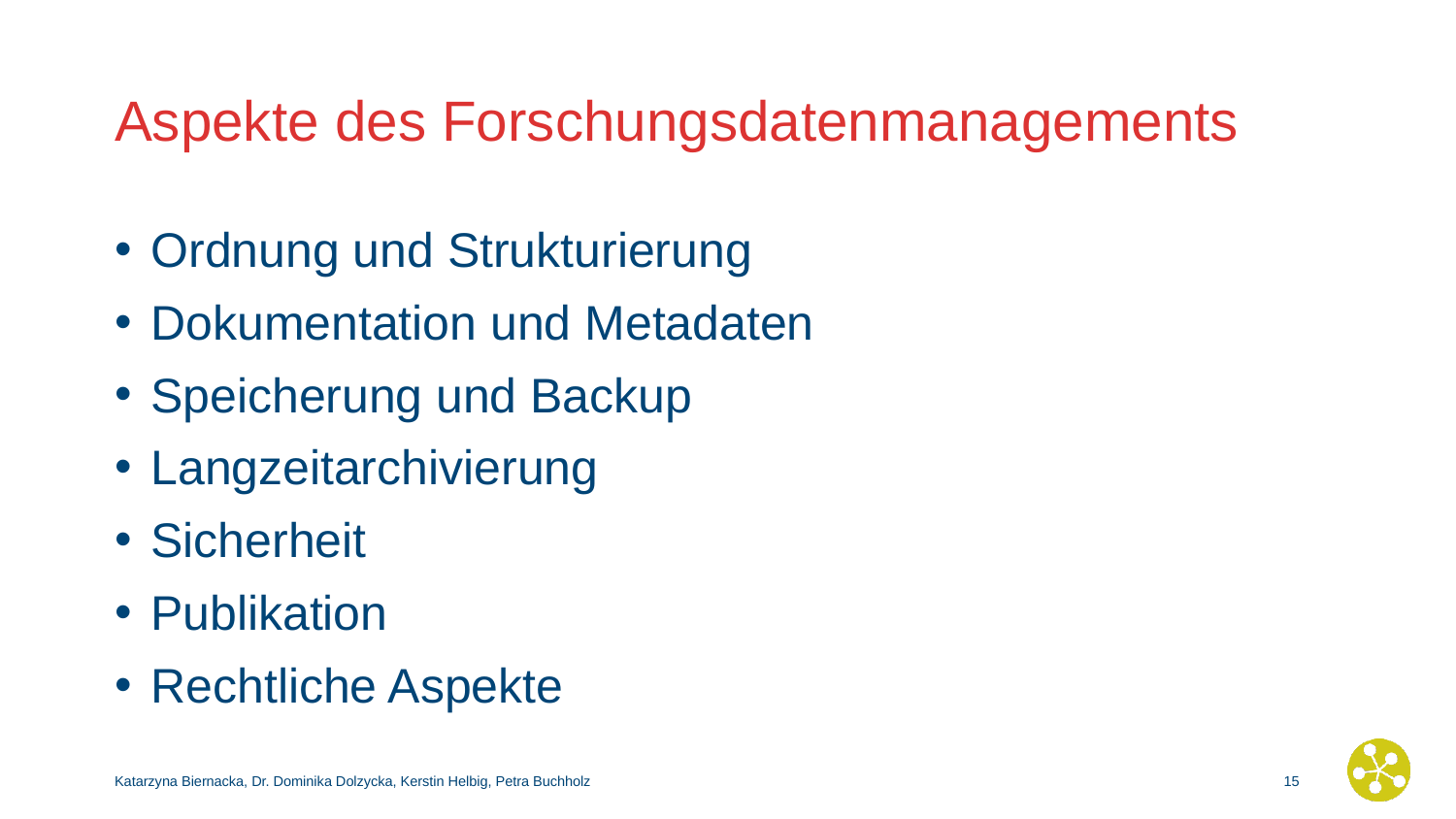

# Aspekte des Forschungsdatenmanagements
Ordnung und Strukturierung
Dokumentation und Metadaten
Speicherung und Backup
Langzeitarchivierung
Sicherheit
Publikation
Rechtliche Aspekte
Katarzyna Biernacka, Dr. Dominika Dolzycka, Kerstin Helbig, Petra Buchholz
15